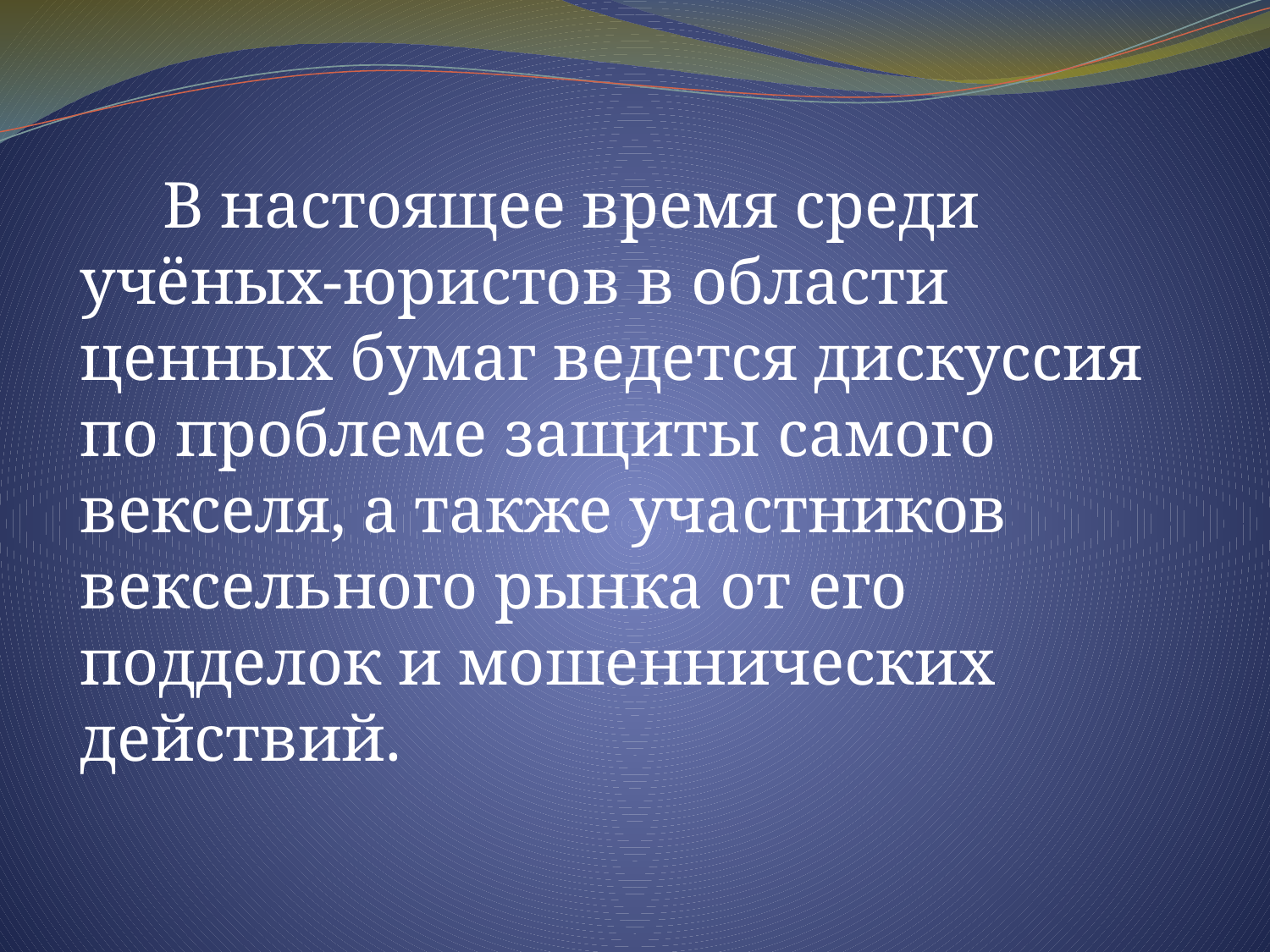

В настоящее время среди учёных-юристов в области ценных бумаг ведется дискуссия по проблеме защиты самого векселя, а также участников вексельного рынка от его подделок и мошеннических действий.